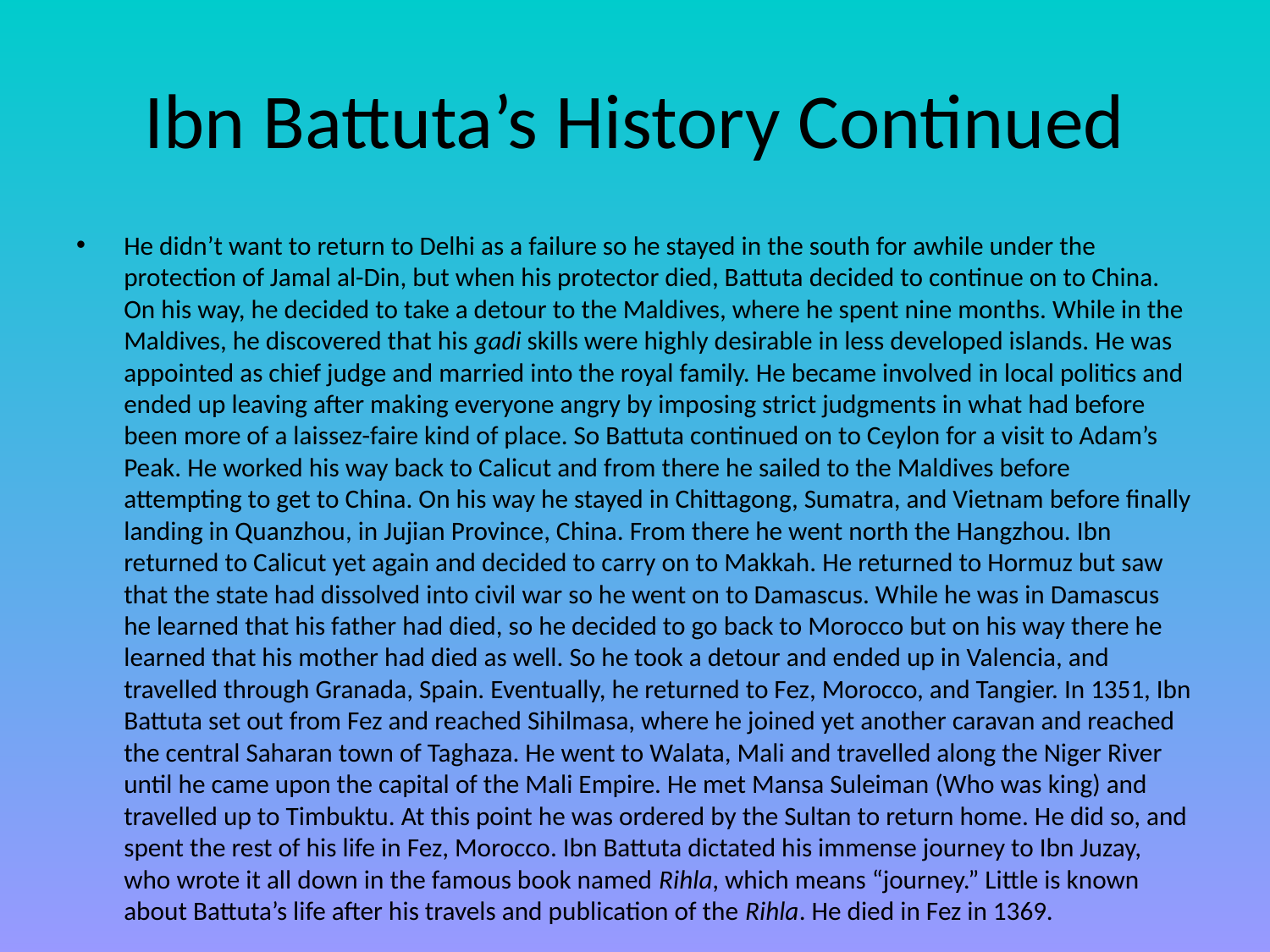

# Ibn Battuta’s History Continued
He didn’t want to return to Delhi as a failure so he stayed in the south for awhile under the protection of Jamal al-Din, but when his protector died, Battuta decided to continue on to China. On his way, he decided to take a detour to the Maldives, where he spent nine months. While in the Maldives, he discovered that his gadi skills were highly desirable in less developed islands. He was appointed as chief judge and married into the royal family. He became involved in local politics and ended up leaving after making everyone angry by imposing strict judgments in what had before been more of a laissez-faire kind of place. So Battuta continued on to Ceylon for a visit to Adam’s Peak. He worked his way back to Calicut and from there he sailed to the Maldives before attempting to get to China. On his way he stayed in Chittagong, Sumatra, and Vietnam before finally landing in Quanzhou, in Jujian Province, China. From there he went north the Hangzhou. Ibn returned to Calicut yet again and decided to carry on to Makkah. He returned to Hormuz but saw that the state had dissolved into civil war so he went on to Damascus. While he was in Damascus he learned that his father had died, so he decided to go back to Morocco but on his way there he learned that his mother had died as well. So he took a detour and ended up in Valencia, and travelled through Granada, Spain. Eventually, he returned to Fez, Morocco, and Tangier. In 1351, Ibn Battuta set out from Fez and reached Sihilmasa, where he joined yet another caravan and reached the central Saharan town of Taghaza. He went to Walata, Mali and travelled along the Niger River until he came upon the capital of the Mali Empire. He met Mansa Suleiman (Who was king) and travelled up to Timbuktu. At this point he was ordered by the Sultan to return home. He did so, and spent the rest of his life in Fez, Morocco. Ibn Battuta dictated his immense journey to Ibn Juzay, who wrote it all down in the famous book named Rihla, which means “journey.” Little is known about Battuta’s life after his travels and publication of the Rihla. He died in Fez in 1369.